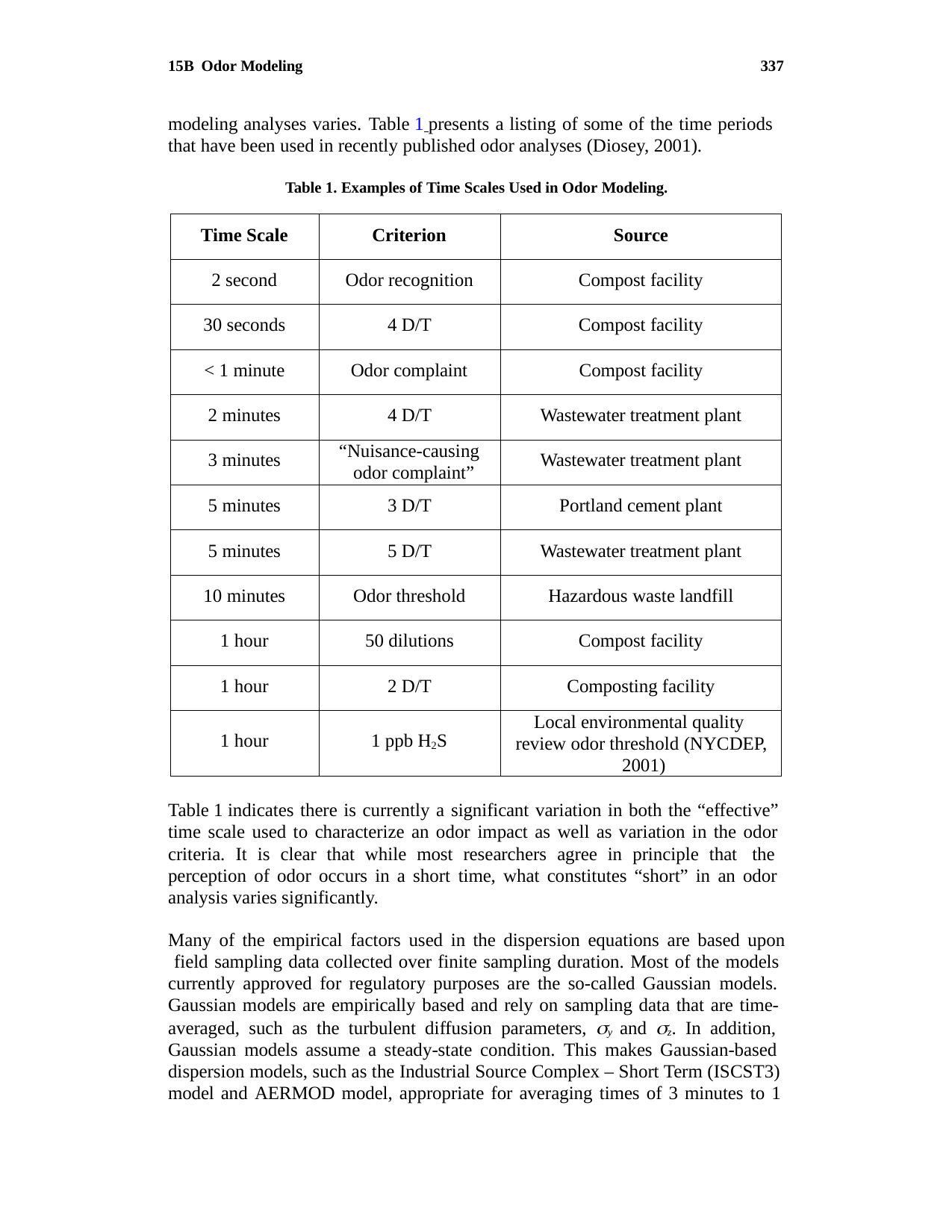

15B Odor Modeling
337
modeling analyses varies. Table 1 presents a listing of some of the time periods  that have been used in recently published odor analyses (Diosey, 2001).

Table 1. Examples of Time Scales Used in Odor Modeling.
| Time Scale | Criterion | Source |
| --- | --- | --- |
| 2 second | Odor recognition | Compost facility |
| 30 seconds | 4 D/T | Compost facility |
| < 1 minute | Odor complaint | Compost facility |
| 2 minutes | 4 D/T | Wastewater treatment plant |
| 3 minutes | “Nuisance-causing odor complaint” | Wastewater treatment plant |
| 5 minutes | 3 D/T | Portland cement plant |
| 5 minutes | 5 D/T | Wastewater treatment plant |
| 10 minutes | Odor threshold | Hazardous waste landfill |
| 1 hour | 50 dilutions | Compost facility |
| 1 hour | 2 D/T | Composting facility |
| 1 hour | 1 ppb H2S | Local environmental quality review odor threshold (NYCDEP, 2001) |
Table 1 indicates there is currently a significant variation in both the “effective”  time scale used to characterize an odor impact as well as variation in the odor  criteria. It is clear that while most researchers agree in principle that the  perception of odor occurs in a short time, what constitutes “short” in an odor  analysis varies significantly.

Many of the empirical factors used in the dispersion equations are based upon  field sampling data collected over finite sampling duration. Most of the models  currently approved for regulatory purposes are the so-called Gaussian models.  Gaussian models are empirically based and rely on sampling data that are time-  averaged, such as the turbulent diffusion parameters, σy and σz. In addition,  Gaussian models assume a steady-state condition. This makes Gaussian-based  dispersion models, such as the Industrial Source Complex – Short Term (ISCST3)  model and AERMOD model, appropriate for averaging times of 3 minutes to 1